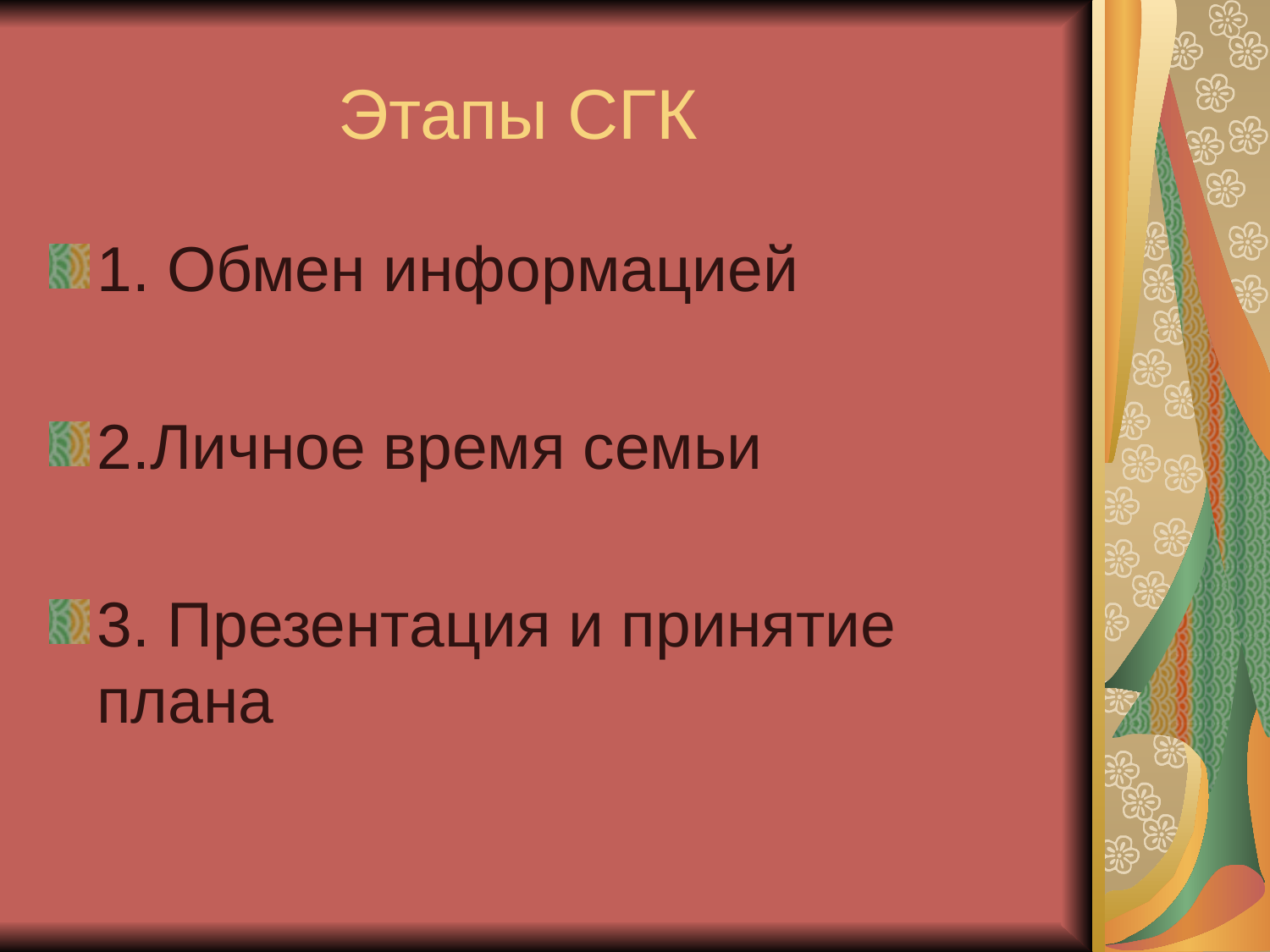

# Этапы СГК
1. Обмен информацией

2.Личное время семьи

3. Презентация и принятие плана